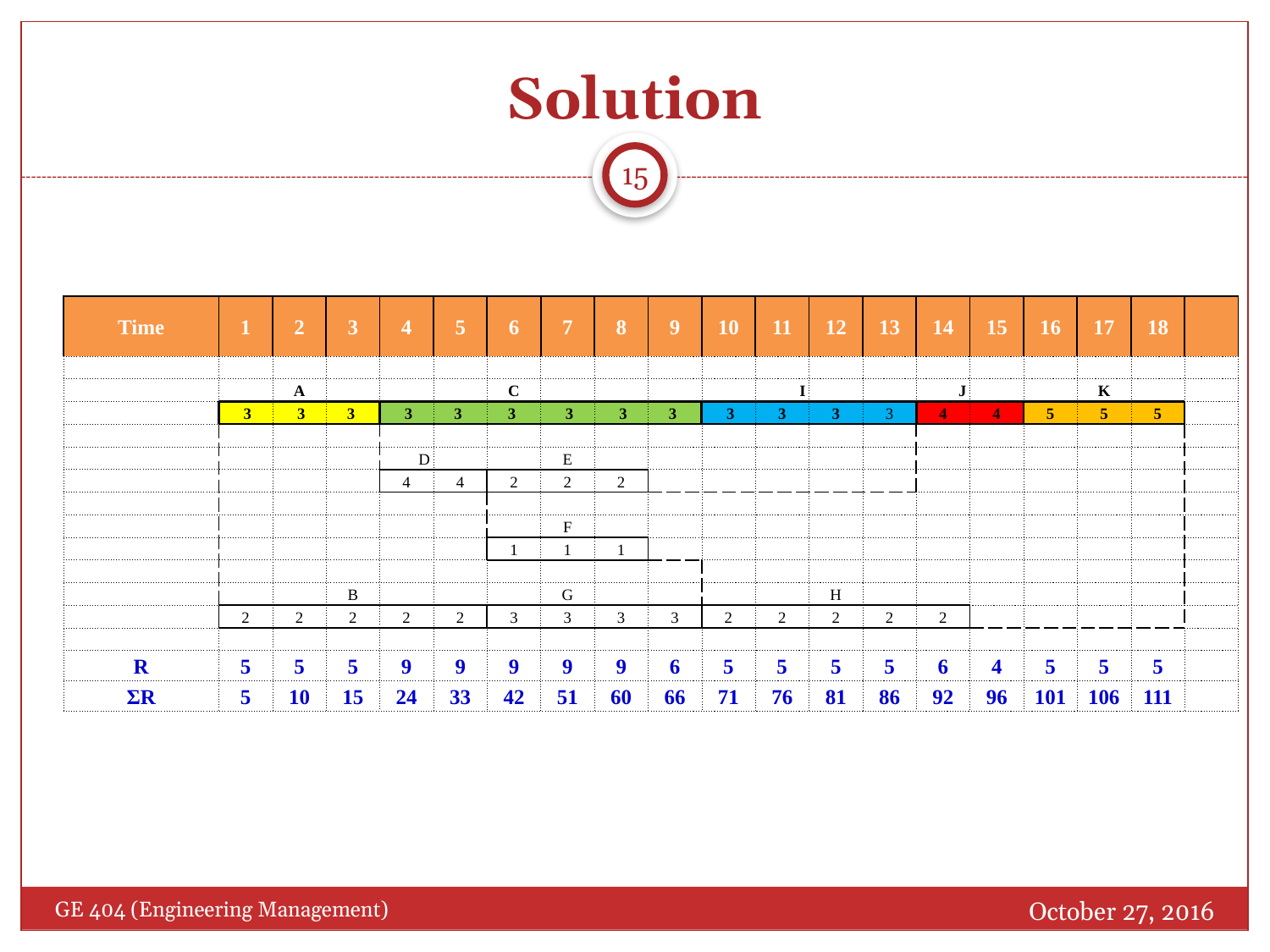

# Solution
15
| Time | 1 | 2 | 3 | 4 | 5 | 6 | 7 | 8 | 9 | 10 | 11 | 12 | 13 | 14 | 15 | 16 | 17 | 18 |  |
| --- | --- | --- | --- | --- | --- | --- | --- | --- | --- | --- | --- | --- | --- | --- | --- | --- | --- | --- | --- |
|  |  |  |  |  |  |  |  |  |  |  |  |  |  |  |  |  |  |  |  |
|  |  | A |  |  |  | C |  |  |  |  | I |  |  | J |  |  | K |  |  |
|  | 3 | 3 | 3 | 3 | 3 | 3 | 3 | 3 | 3 | 3 | 3 | 3 | 3 | 4 | 4 | 5 | 5 | 5 |  |
|  |  |  |  |  |  |  |  |  |  |  |  |  |  |  |  |  |  |  |  |
|  |  |  |  | D |  |  | E |  |  |  |  |  |  |  |  |  |  |  |  |
|  |  |  |  | 4 | 4 | 2 | 2 | 2 |  |  |  |  |  |  |  |  |  |  |  |
|  |  |  |  |  |  |  |  |  |  |  |  |  |  |  |  |  |  |  |  |
|  |  |  |  |  |  |  | F |  |  |  |  |  |  |  |  |  |  |  |  |
|  |  |  |  |  |  | 1 | 1 | 1 |  |  |  |  |  |  |  |  |  |  |  |
|  |  |  |  |  |  |  |  |  |  |  |  |  |  |  |  |  |  |  |  |
|  |  |  | B |  |  |  | G |  |  |  |  | H |  |  |  |  |  |  |  |
|  | 2 | 2 | 2 | 2 | 2 | 3 | 3 | 3 | 3 | 2 | 2 | 2 | 2 | 2 |  |  |  |  |  |
|  |  |  |  |  |  |  |  |  |  |  |  |  |  |  |  |  |  |  |  |
| R | 5 | 5 | 5 | 9 | 9 | 9 | 9 | 9 | 6 | 5 | 5 | 5 | 5 | 6 | 4 | 5 | 5 | 5 |  |
| ΣR | 5 | 10 | 15 | 24 | 33 | 42 | 51 | 60 | 66 | 71 | 76 | 81 | 86 | 92 | 96 | 101 | 106 | 111 |  |
October 27, 2016
GE 404 (Engineering Management)